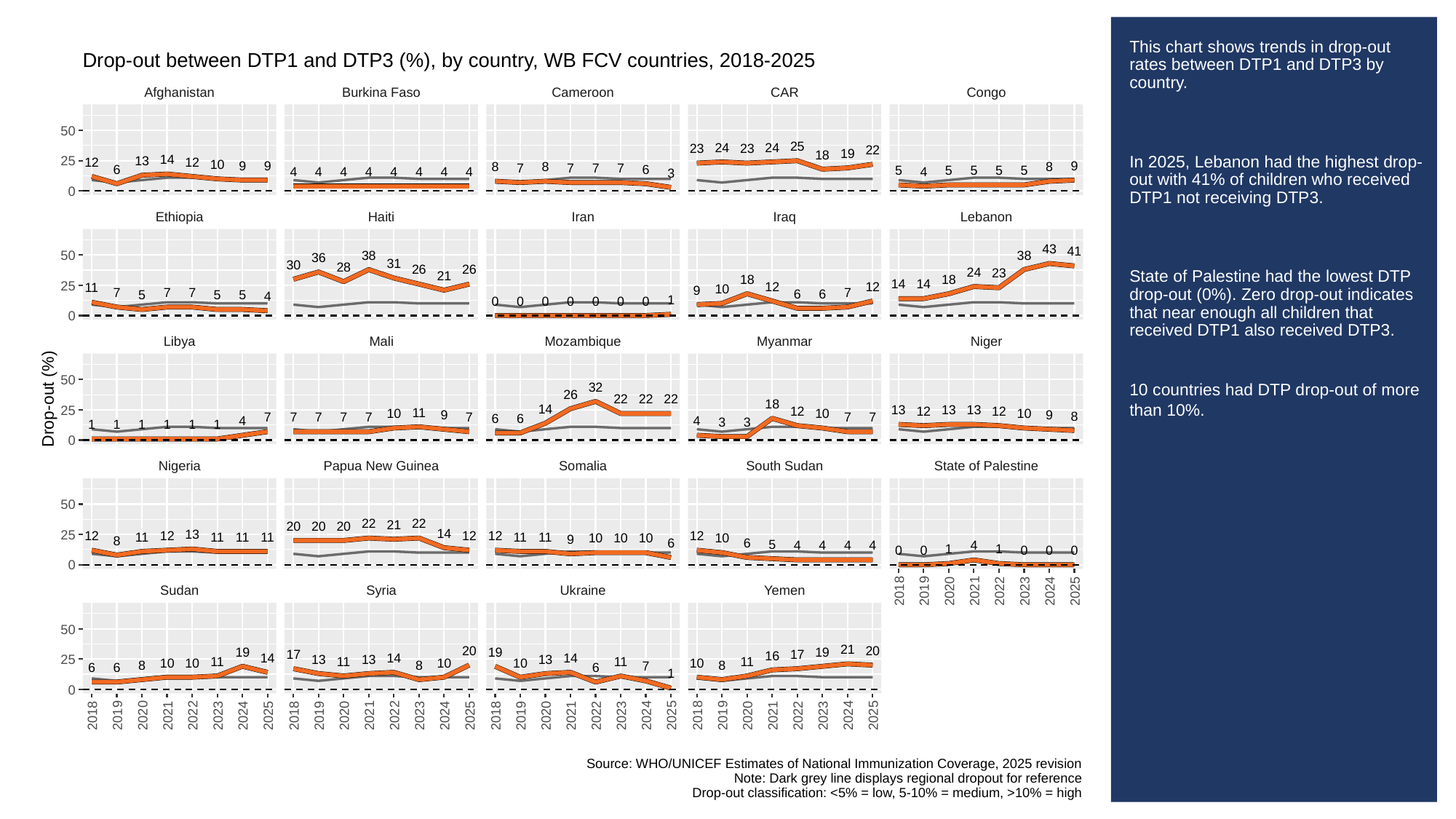

# This chart shows trends in drop-out rates between DTP1 and DTP3 by country.

In 2025, Lebanon had the highest drop-out with 41% of children who received DTP1 not receiving DTP3.

State of Palestine had the lowest DTP drop-out (0%). Zero drop-out indicates that near enough all children that received DTP1 also received DTP3.

10 countries had DTP drop-out of more than 10%.

Drop-out between DTP1 and DTP3 (%), by country, WB FCV countries, 2018-2025
Afghanistan
Burkina Faso
Cameroon
CAR
Congo

50

25
24
24
23
23
22

19
18
14
13
25
12
12
10
9
9
9

8
8
8
7
7
7
7
6
6
5
5
5
5
5
4
4
4
4
4
4
4
4
4
3

0

Ethiopia
Haiti
Iran
Iraq
Lebanon

43
41
38
38
50
36

31
30
28

26
26
24
23

21
18
18
14
14
25
12
12
11
10
9

7
7
7
7
6
6
5
5
5
4

1
0
0
0
0
0
0
0

0

Libya
Mali
Mozambique
Myanmar
Niger

50

32
26
Drop-out (%)
22
22
22

18

14
13
13
13
25
12
12
12
11
10
10
10
9
9

8
7
7
7
7
7
7
7
7
6
6
4
4
3
3

1
1
1
1
1
1

0

Nigeria
Papua New Guinea
Somalia
South Sudan
State of Palestine

50

22
22

21
20
20
20
14
13
25
12
12
12
12
12
11
11
11
11
11
11
10
10
10
10
9

8
6
6

5
4
4
4
4
4
1
1
0
0
0
0
0

0

Sudan
Syria
Ukraine
Yemen
2018
2019
2020
2021
2022
2023
2024
2025

50

21
20
20
19
19
19
17
17
16
14
14
14
13
13
13
25
11
11
11
11
10
10
10
10
10

8
8
8
7
6
6
6

1

0

2018
2019
2020
2021
2022
2023
2024
2025
2018
2019
2020
2021
2022
2023
2024
2025
2018
2019
2020
2021
2022
2023
2024
2025
2018
2019
2020
2021
2022
2023
2024
2025
Source: WHO/UNICEF Estimates of National Immunization Coverage, 2025 revision
Note: Dark grey line displays regional dropout for reference
Drop-out classification: <5% = low, 5-10% = medium, >10% = high